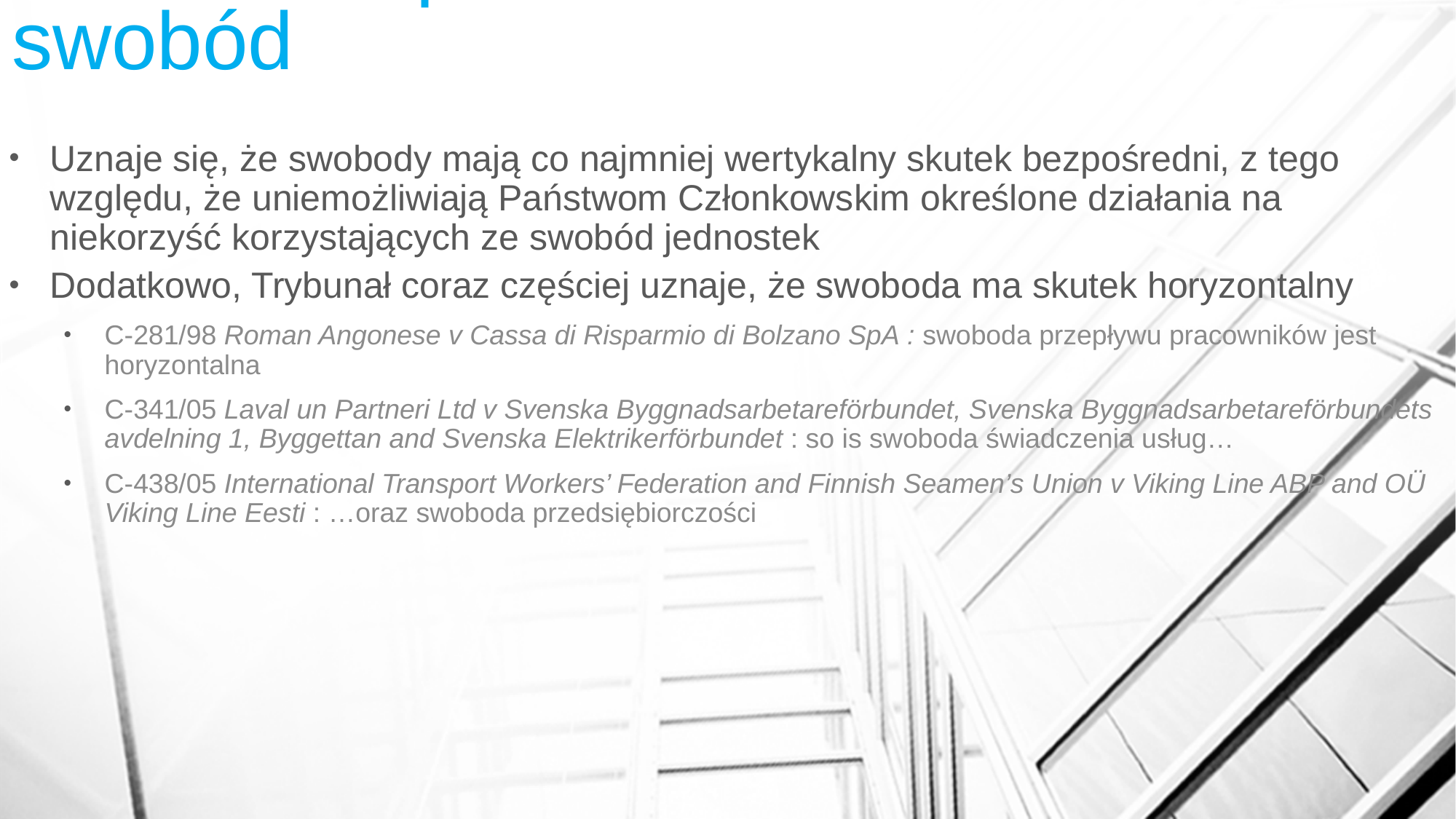

# Skutek bezpośredni swobód
Uznaje się, że swobody mają co najmniej wertykalny skutek bezpośredni, z tego względu, że uniemożliwiają Państwom Członkowskim określone działania na niekorzyść korzystających ze swobód jednostek
Dodatkowo, Trybunał coraz częściej uznaje, że swoboda ma skutek horyzontalny
C-281/98 Roman Angonese v Cassa di Risparmio di Bolzano SpA : swoboda przepływu pracowników jest horyzontalna
C-341/05 Laval un Partneri Ltd v Svenska Byggnadsarbetareförbundet, Svenska Byggnadsarbetareförbundets avdelning 1, Byggettan and Svenska Elektrikerförbundet : so is swoboda świadczenia usług…
C-438/05 International Transport Workers’ Federation and Finnish Seamen’s Union v Viking Line ABP and OÜ Viking Line Eesti : …oraz swoboda przedsiębiorczości